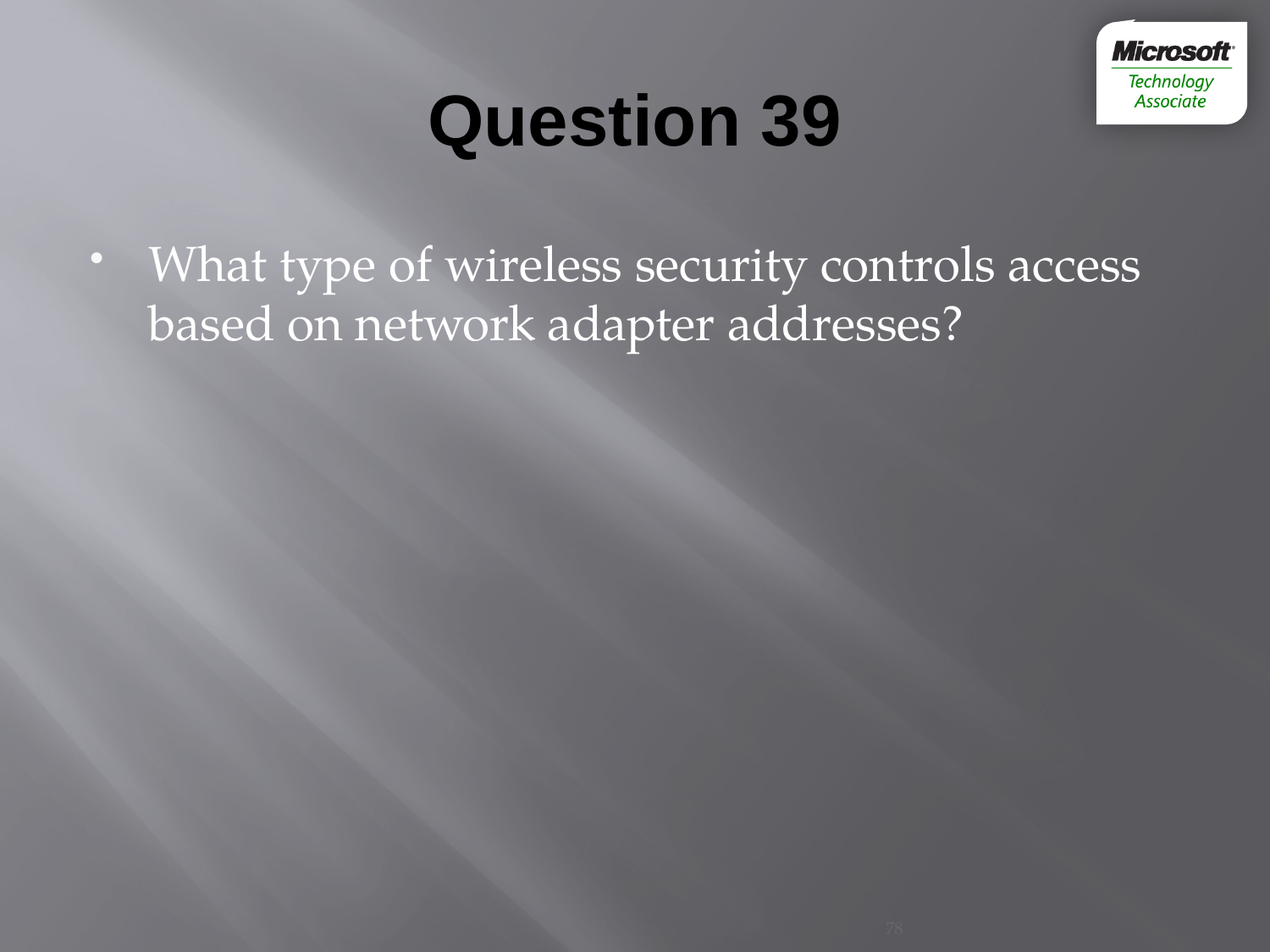

# Question 39
What type of wireless security controls access based on network adapter addresses?
78